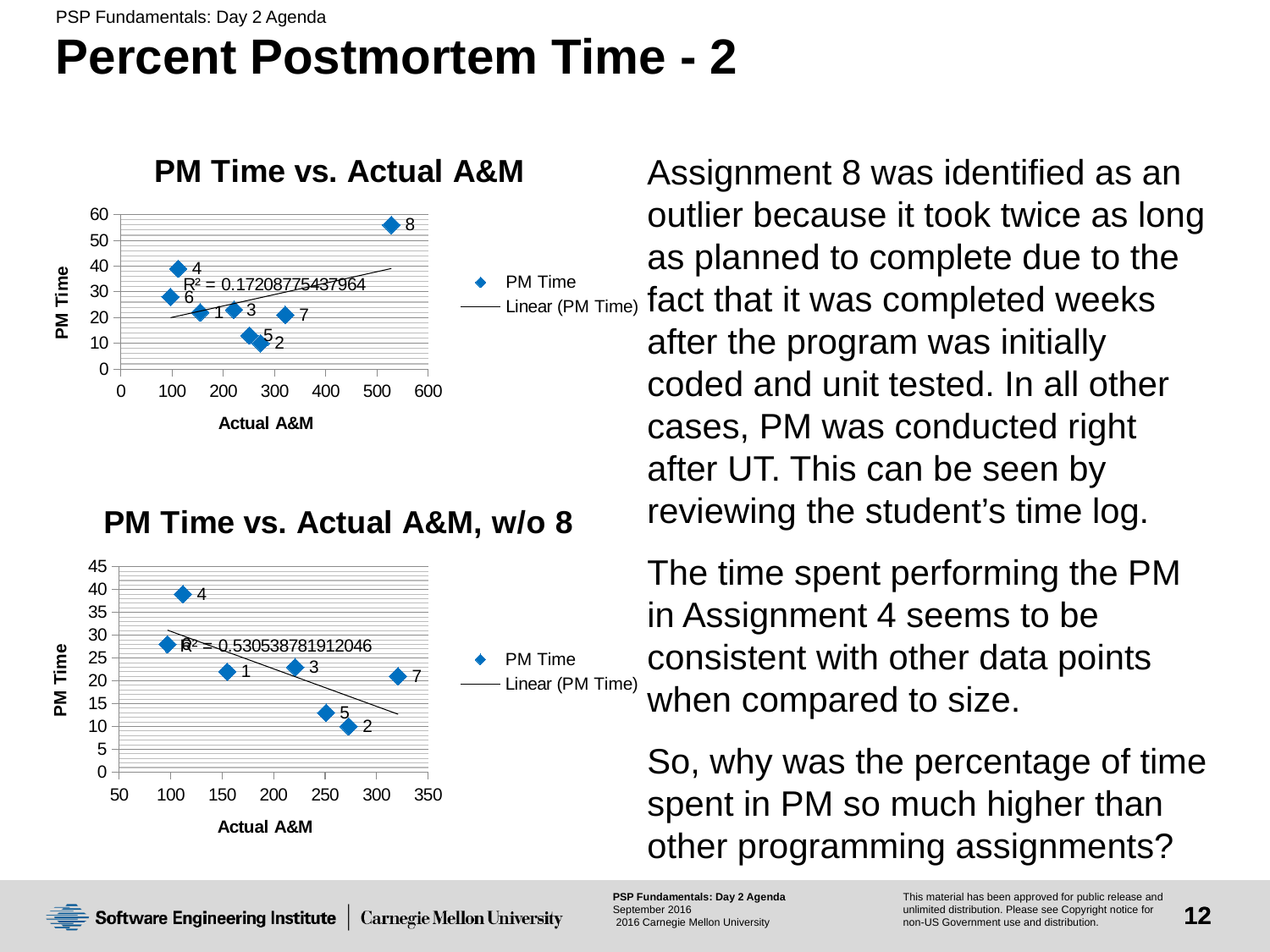

# Percent Postmortem Time - 2

### Chart: PM Time vs. Actual A&M

| Category | PM Time |
|---|---|
Assignment 8 was identified as an outlier because it took twice as long as planned to complete due to the fact that it was completed weeks after the program was initially coded and unit tested. In all other cases, PM was conducted right after UT. This can be seen by reviewing the student’s time log.
The time spent performing the PM in Assignment 4 seems to be consistent with other data points when compared to size.
So, why was the percentage of time spent in PM so much higher than other programming assignments?

### Chart: PM Time vs. Actual A&M, w/o 8

| Category | PM Time |
|---|---|